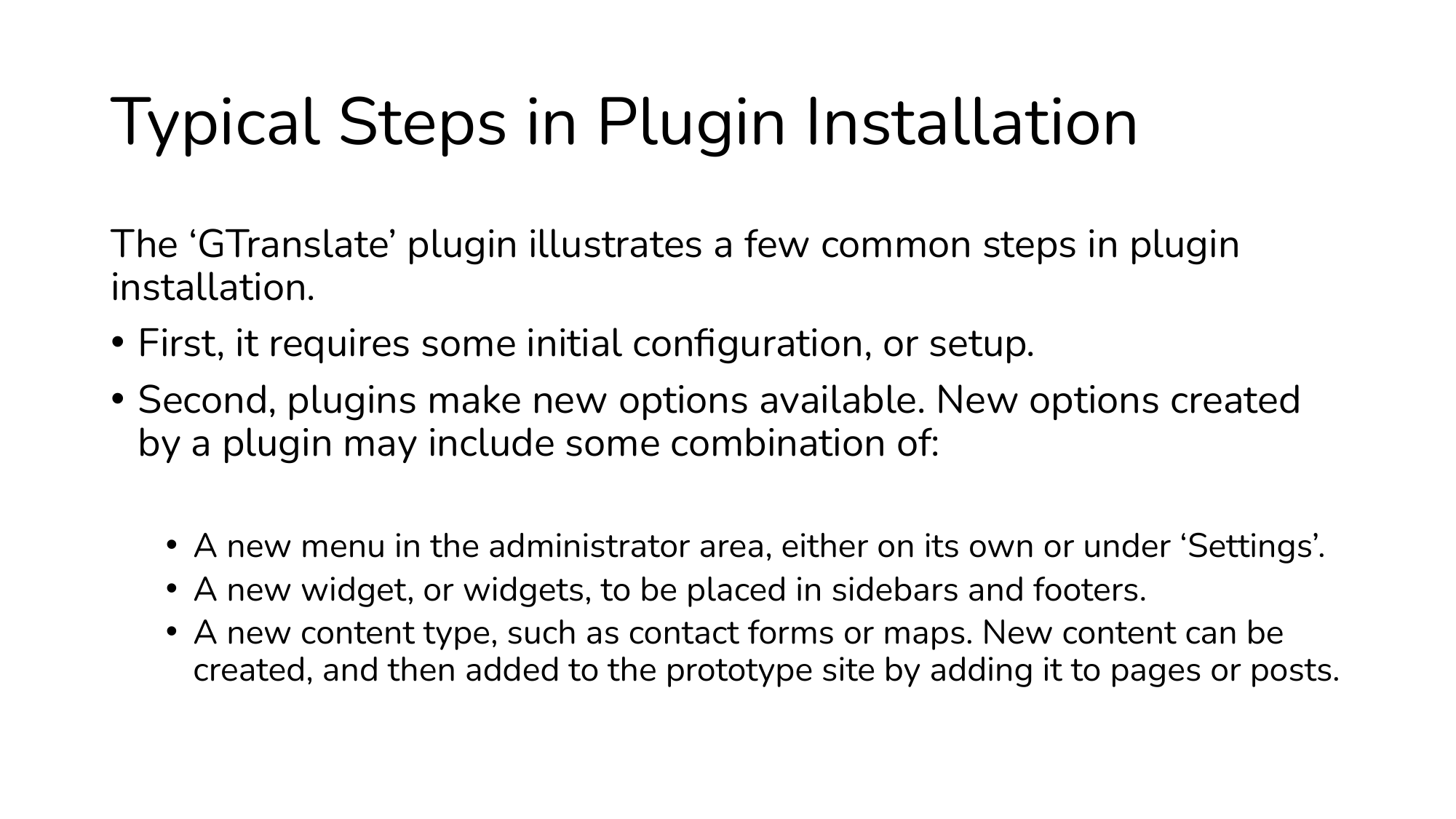

# Typical Steps in Plugin Installation
The ‘GTranslate’ plugin illustrates a few common steps in plugin installation.
First, it requires some initial configuration, or setup.
Second, plugins make new options available. New options created by a plugin may include some combination of:

A new menu in the administrator area, either on its own or under ‘Settings’.
A new widget, or widgets, to be placed in sidebars and footers.
A new content type, such as contact forms or maps. New content can be created, and then added to the prototype site by adding it to pages or posts.